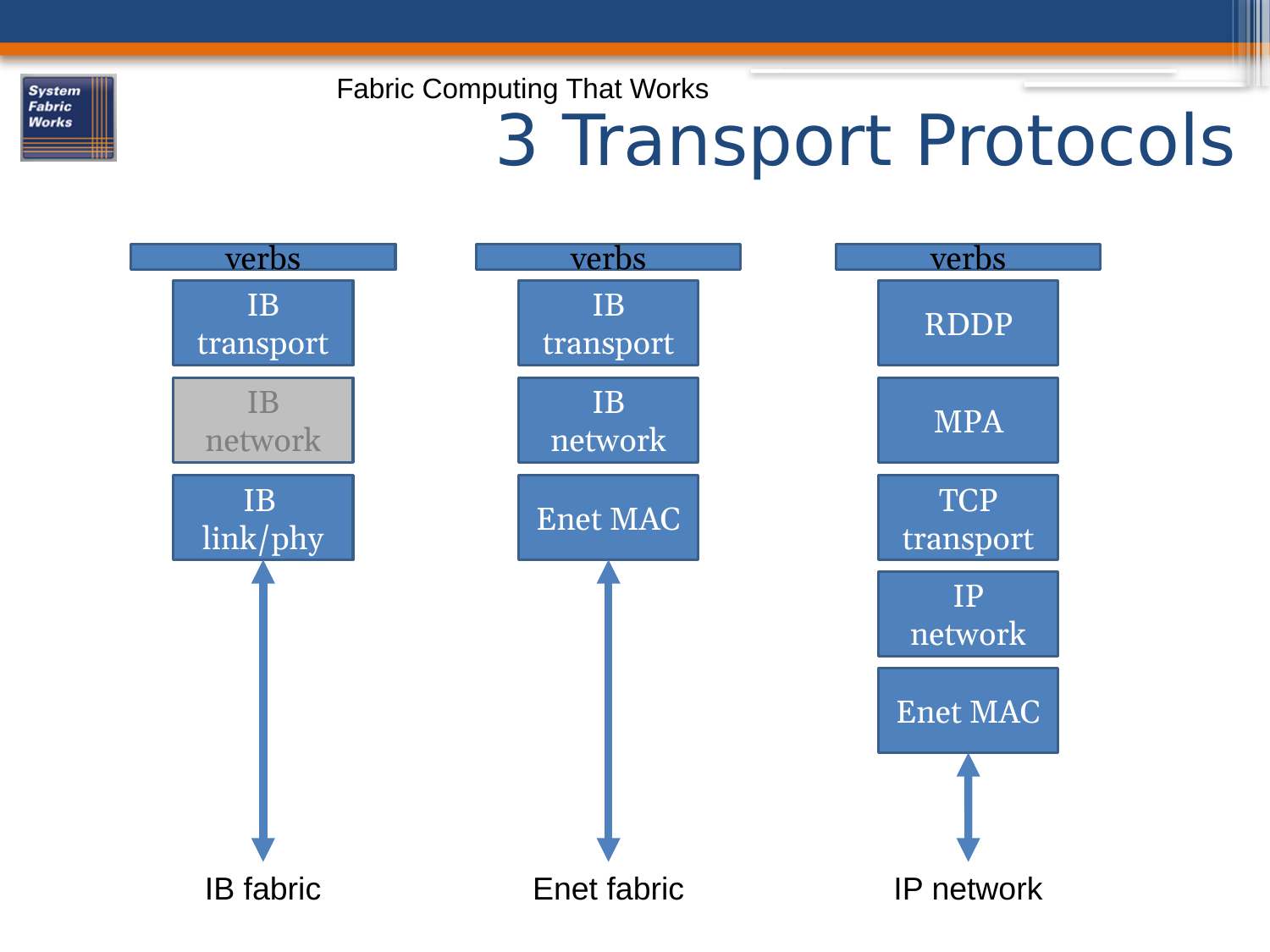

# 3 Transport Protocols
verbs
verbs
verbs
IB transport
IB transport
RDDP
IB network
IB network
MPA
IB
link/phy
Enet MAC
TCP transport
IP network
Enet MAC
IB fabric
Enet fabric
IP network